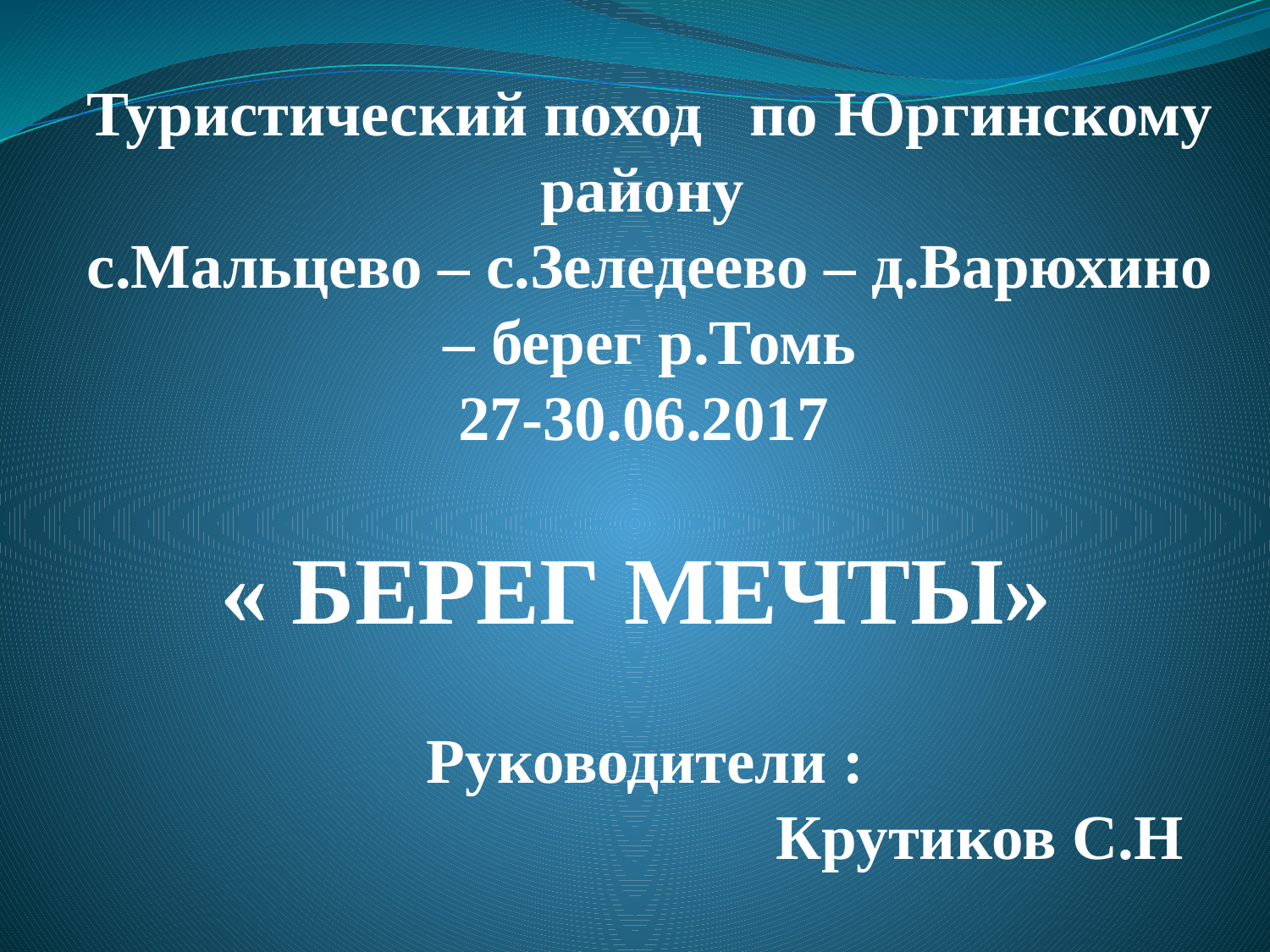

Туристический поход   по Юргинскому району
с.Мальцево – с.Зеледеево – д.Варюхино – берег р.Томь
                        27-30.06.2017

         « БЕРЕГ МЕЧТЫ»

                      Руководители :
                                            Крутиков С.Н
                                            Головин В.А